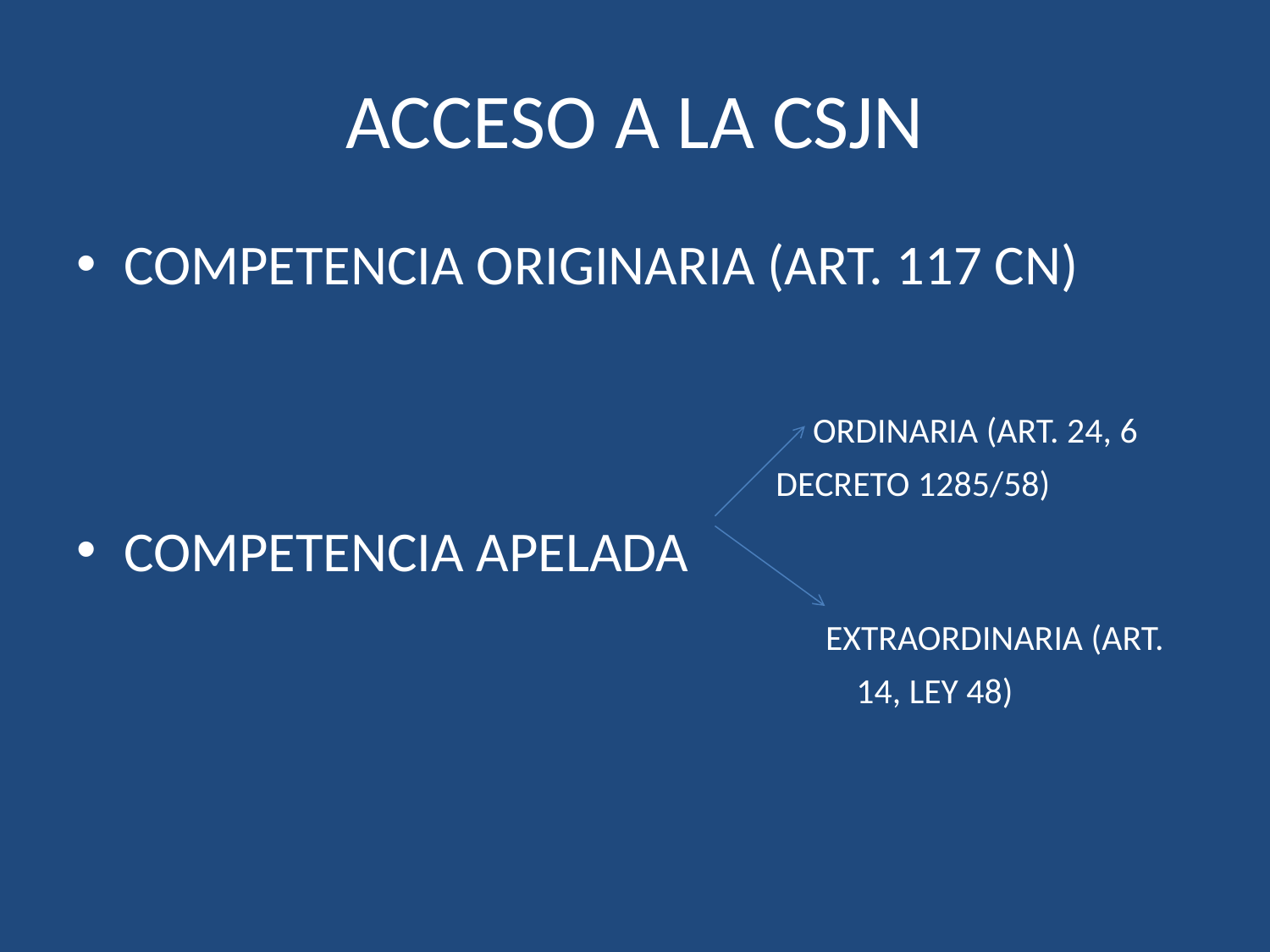

# ACCESO A LA CSJN
COMPETENCIA ORIGINARIA (ART. 117 CN)

                                                          ORDINARIA (ART. 24, 6
                                                                                       DECRETO 1285/58)
COMPETENCIA APELADA
                                                           EXTRAORDINARIA (ART.
                                                                                                 14, LEY 48)